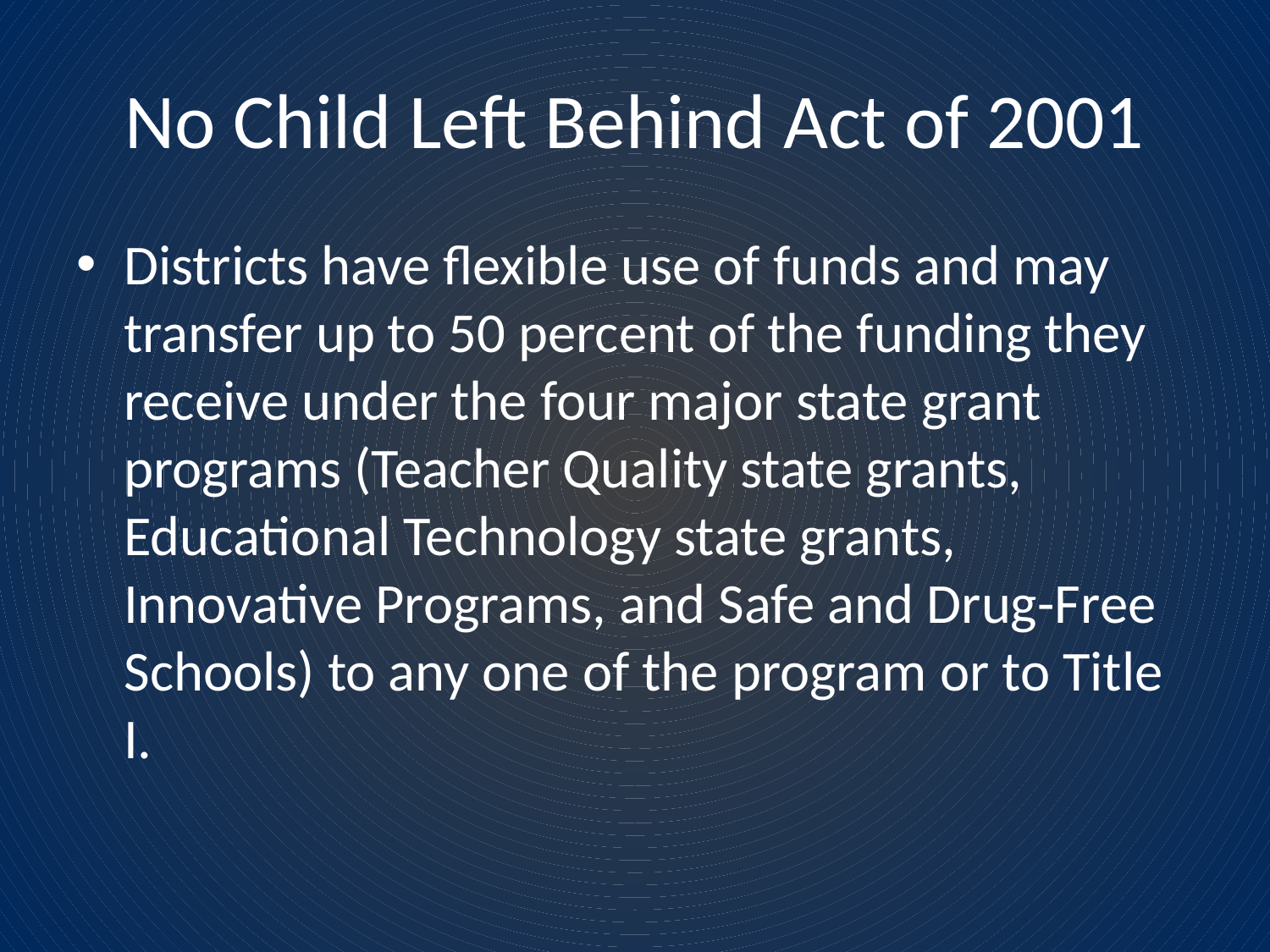

# No Child Left Behind Act of 2001
Districts have flexible use of funds and may transfer up to 50 percent of the funding they receive under the four major state grant programs (Teacher Quality state grants, Educational Technology state grants, Innovative Programs, and Safe and Drug-Free Schools) to any one of the program or to Title I.